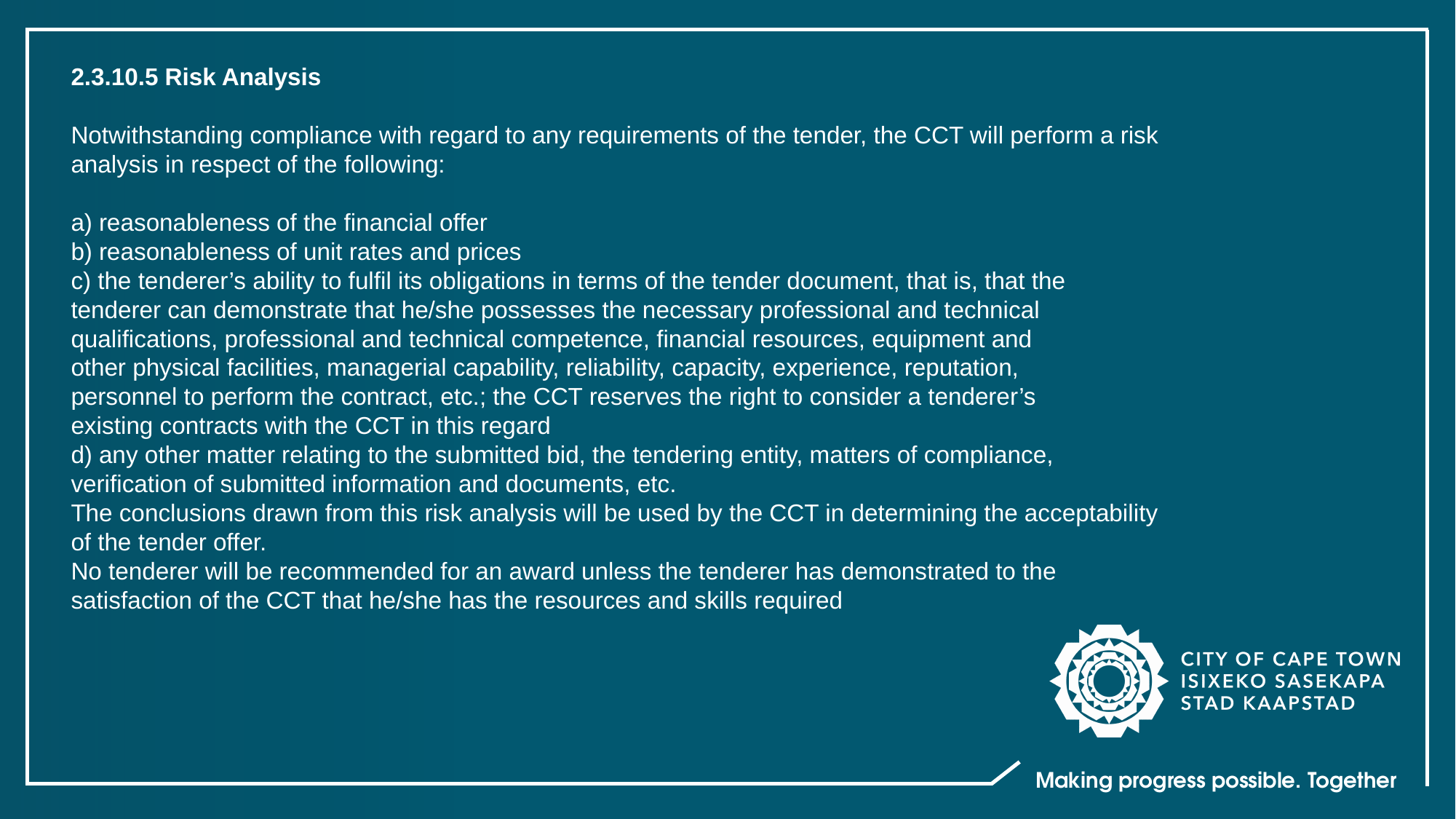

2.3.10.5 Risk Analysis

Notwithstanding compliance with regard to any requirements of the tender, the CCT will perform a risk
analysis in respect of the following:

a) reasonableness of the financial offer
b) reasonableness of unit rates and prices
c) the tenderer’s ability to fulfil its obligations in terms of the tender document, that is, that the
tenderer can demonstrate that he/she possesses the necessary professional and technical
qualifications, professional and technical competence, financial resources, equipment and
other physical facilities, managerial capability, reliability, capacity, experience, reputation,
personnel to perform the contract, etc.; the CCT reserves the right to consider a tenderer’s
existing contracts with the CCT in this regard
d) any other matter relating to the submitted bid, the tendering entity, matters of compliance,
verification of submitted information and documents, etc.
The conclusions drawn from this risk analysis will be used by the CCT in determining the acceptability
of the tender offer.
No tenderer will be recommended for an award unless the tenderer has demonstrated to the
satisfaction of the CCT that he/she has the resources and skills required